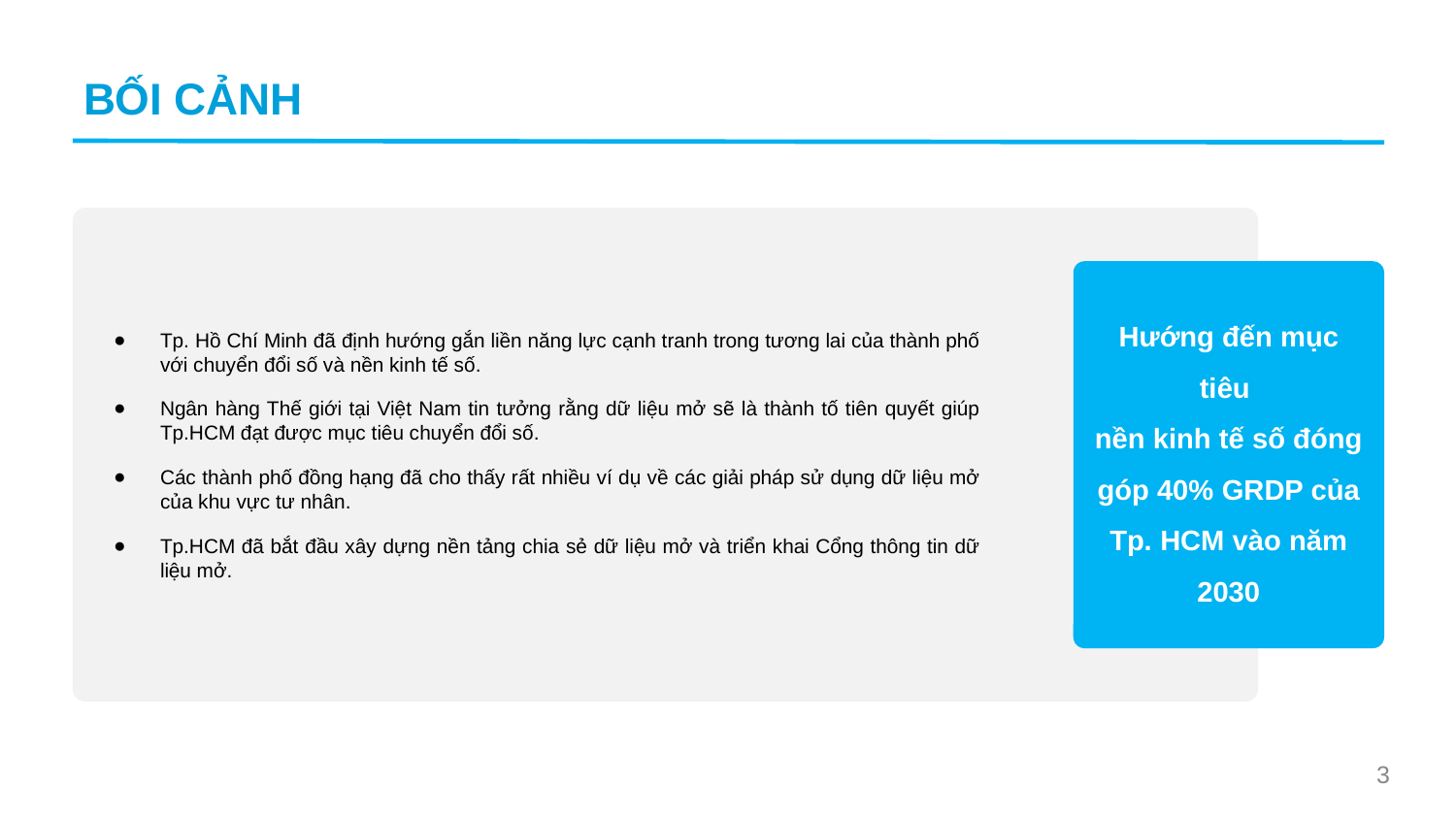

BỐI CẢNH
Tp. Hồ Chí Minh đã định hướng gắn liền năng lực cạnh tranh trong tương lai của thành phố với chuyển đổi số và nền kinh tế số.
Ngân hàng Thế giới tại Việt Nam tin tưởng rằng dữ liệu mở sẽ là thành tố tiên quyết giúp Tp.HCM đạt được mục tiêu chuyển đổi số.
Các thành phố đồng hạng đã cho thấy rất nhiều ví dụ về các giải pháp sử dụng dữ liệu mở của khu vực tư nhân.
Tp.HCM đã bắt đầu xây dựng nền tảng chia sẻ dữ liệu mở và triển khai Cổng thông tin dữ liệu mở.
Hướng đến mục tiêu
nền kinh tế số đóng góp 40% GRDP của Tp. HCM vào năm 2030
3